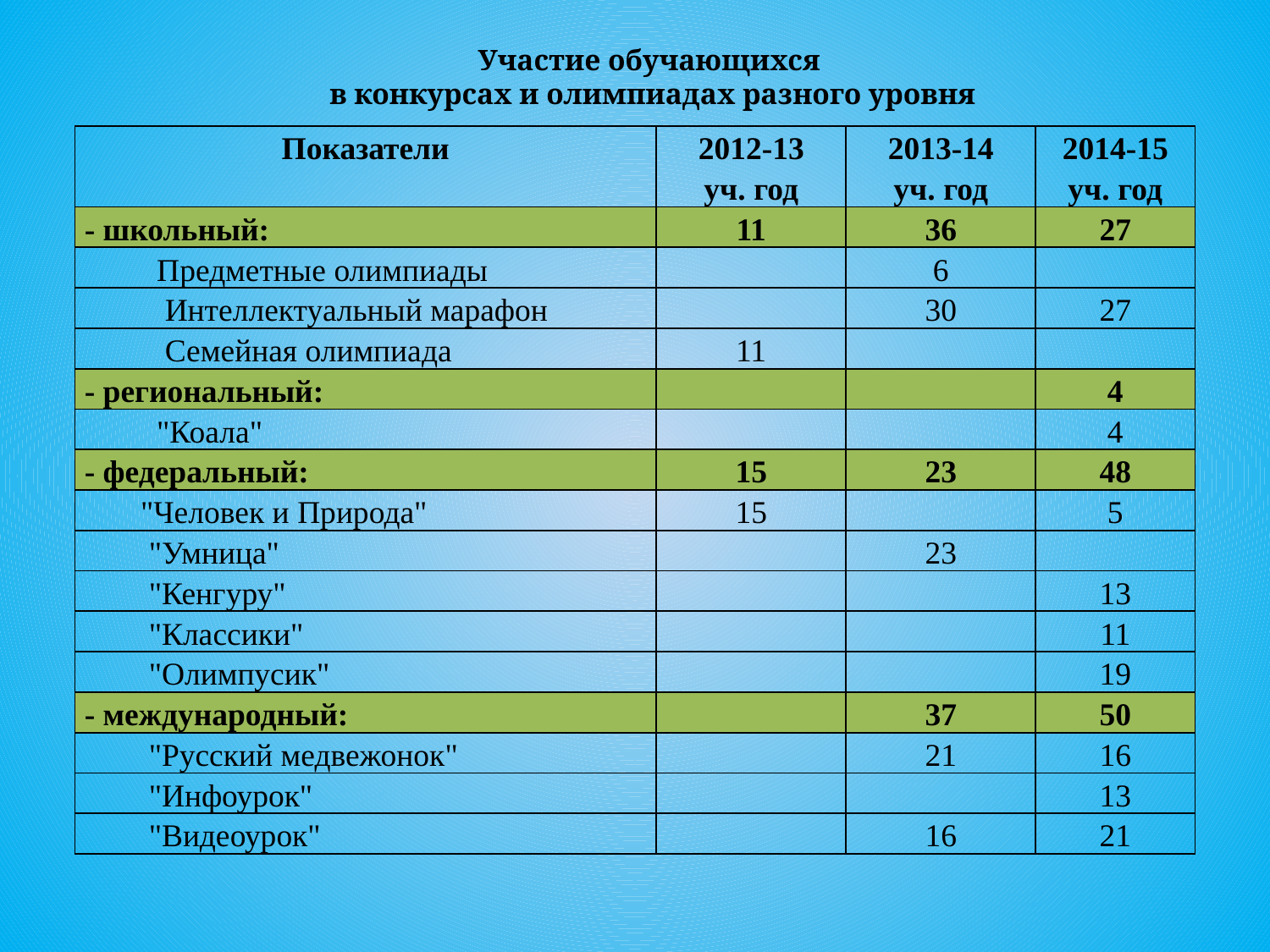

# Участие обучающихся в конкурсах и олимпиадах разного уровня
| Показатели | 2012-13 уч. год | 2013-14 уч. год | 2014-15 уч. год |
| --- | --- | --- | --- |
| - школьный: | 11 | 36 | 27 |
| Предметные олимпиады |  | 6 |  |
| Интеллектуальный марафон |  | 30 | 27 |
| Семейная олимпиада | 11 |  |  |
| - региональный: |  |  | 4 |
| "Коала" |  |  | 4 |
| - федеральный: | 15 | 23 | 48 |
| "Человек и Природа" | 15 |  | 5 |
| "Умница" |  | 23 |  |
| "Кенгуру" |  |  | 13 |
| "Классики" |  |  | 11 |
| "Олимпусик" |  |  | 19 |
| - международный: |  | 37 | 50 |
| "Русский медвежонок" |  | 21 | 16 |
| "Инфоурок" |  |  | 13 |
| "Видеоурок" |  | 16 | 21 |